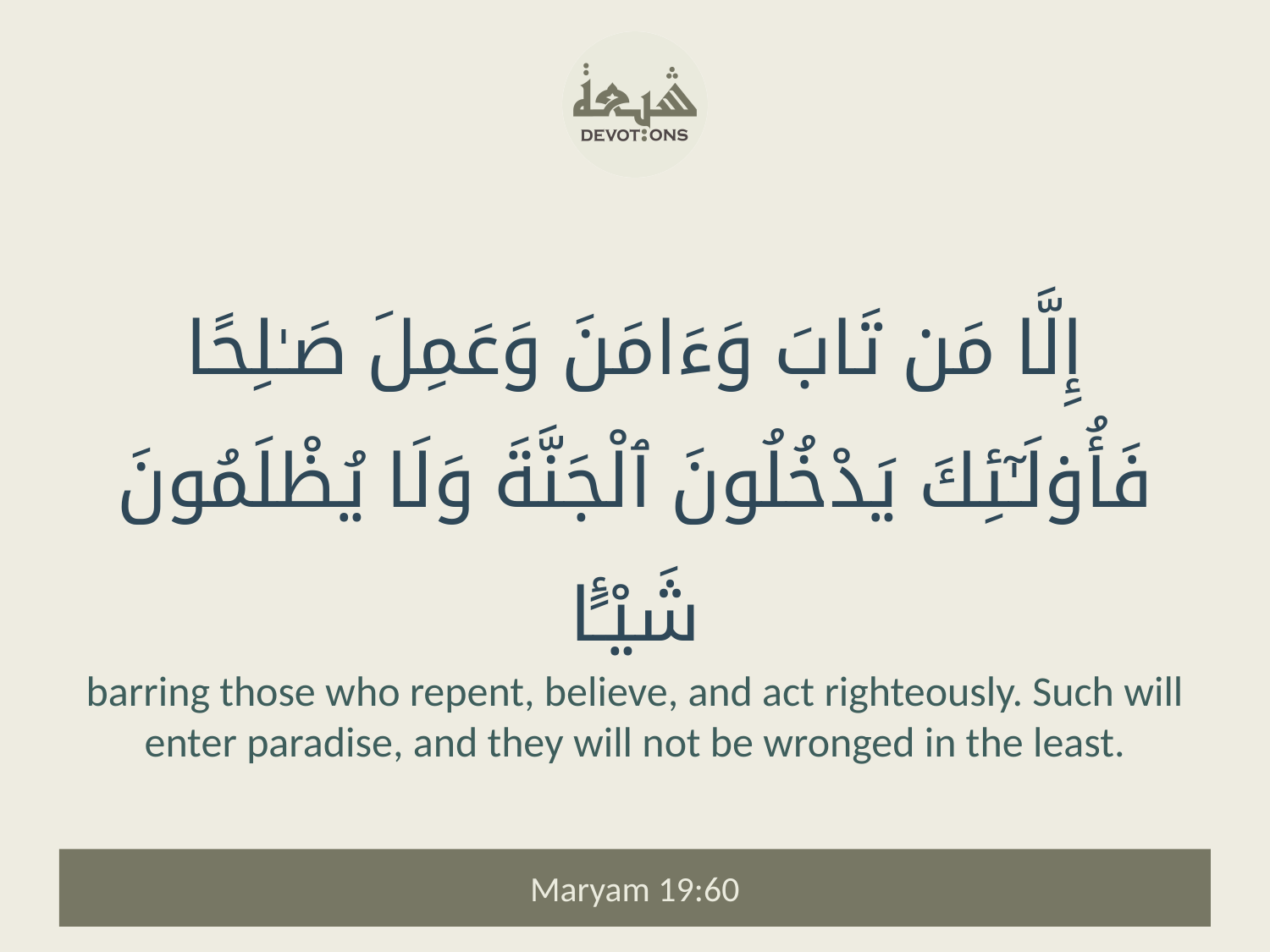

إِلَّا مَن تَابَ وَءَامَنَ وَعَمِلَ صَـٰلِحًا فَأُو۟لَـٰٓئِكَ يَدْخُلُونَ ٱلْجَنَّةَ وَلَا يُظْلَمُونَ شَيْـًٔا
barring those who repent, believe, and act righteously. Such will enter paradise, and they will not be wronged in the least.
Maryam 19:60